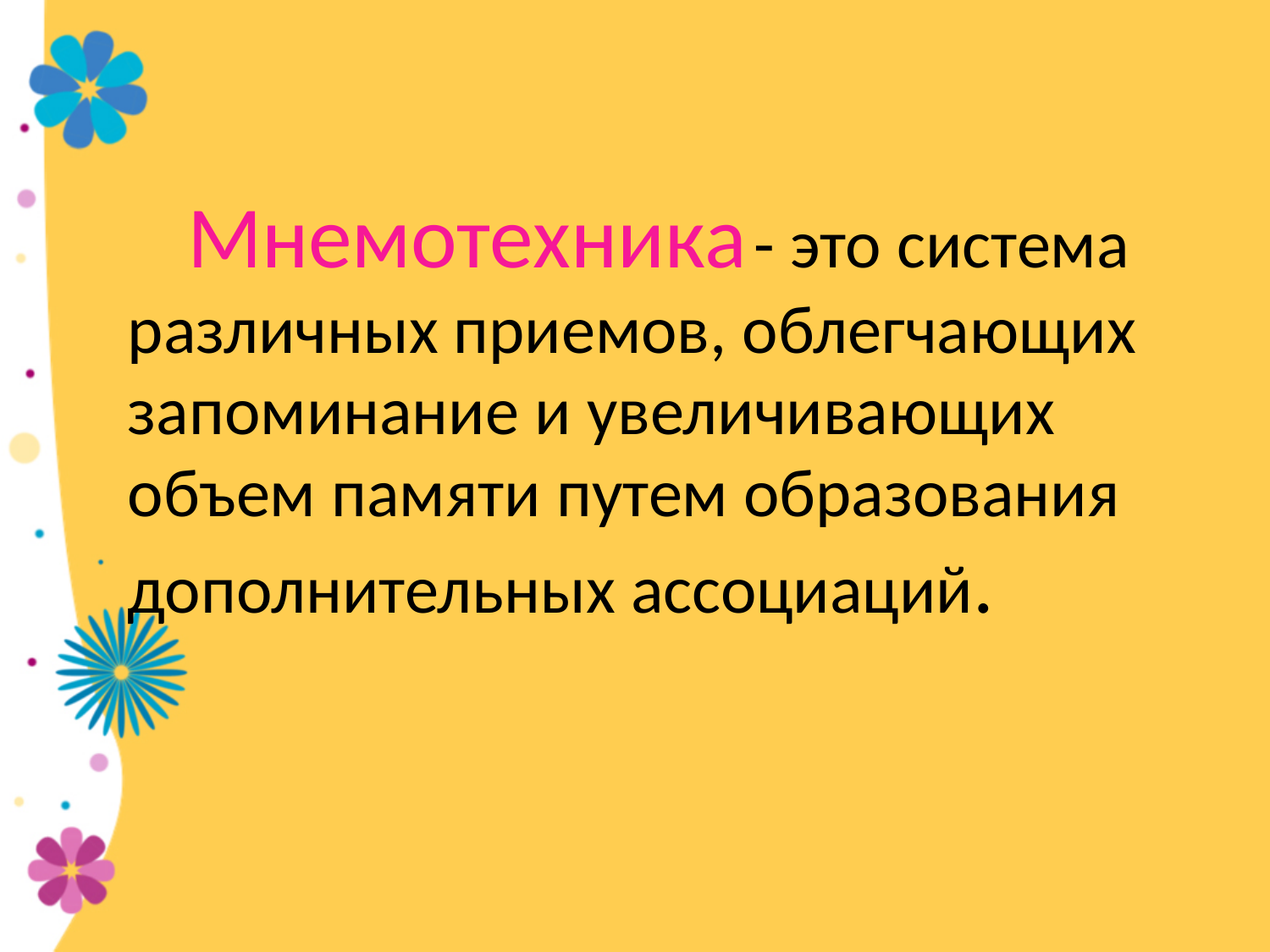

Мнемотехника - это система различных приемов, облегчающих запоминание и увеличивающих объем памяти путем образования дополнительных ассоциаций.